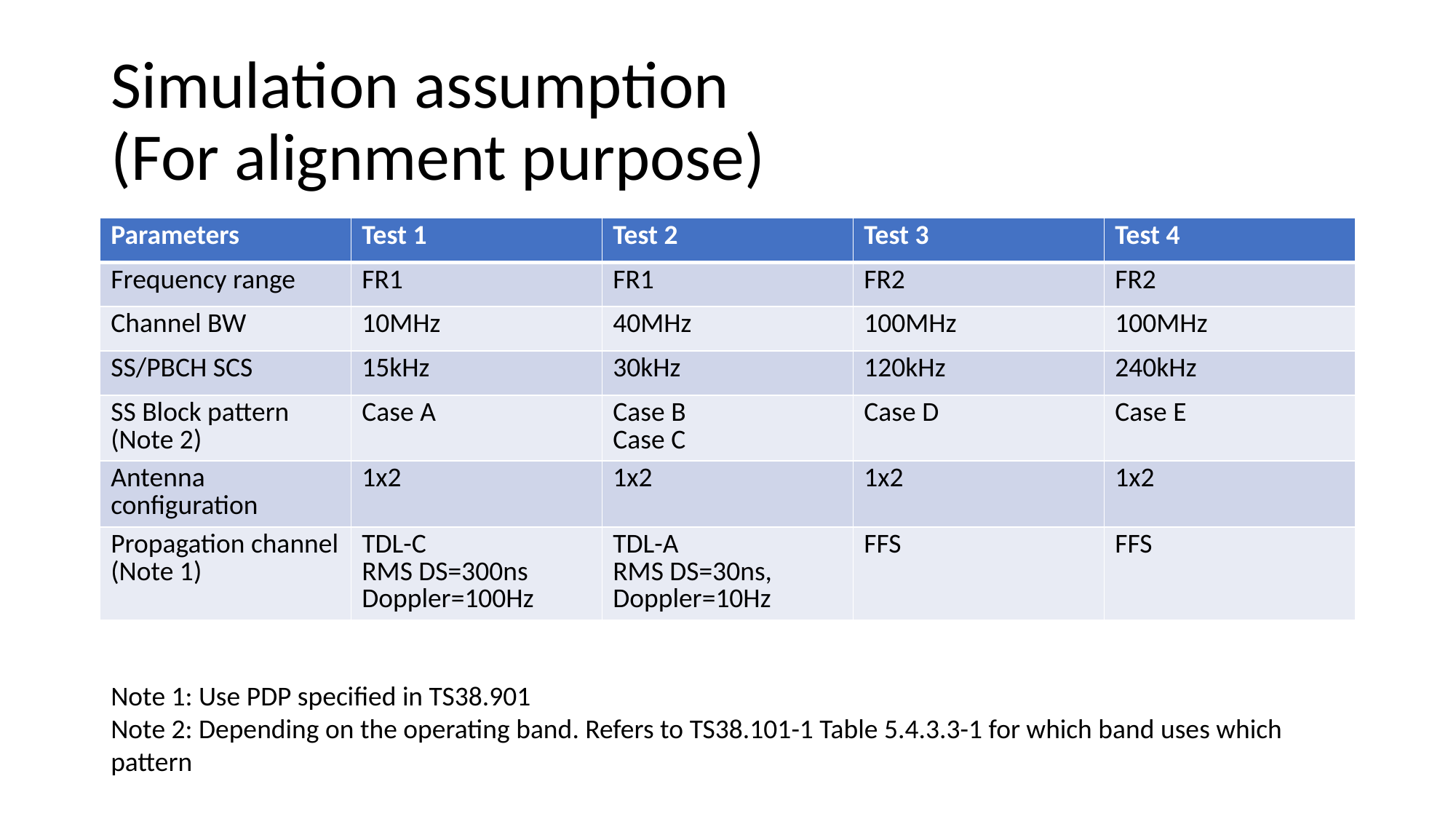

# Simulation assumption (For alignment purpose)
| Parameters | Test 1 | Test 2 | Test 3 | Test 4 |
| --- | --- | --- | --- | --- |
| Frequency range | FR1 | FR1 | FR2 | FR2 |
| Channel BW | 10MHz | 40MHz | 100MHz | 100MHz |
| SS/PBCH SCS | 15kHz | 30kHz | 120kHz | 240kHz |
| SS Block pattern (Note 2) | Case A | Case B Case C | Case D | Case E |
| Antenna configuration | 1x2 | 1x2 | 1x2 | 1x2 |
| Propagation channel (Note 1) | TDL-C RMS DS=300ns Doppler=100Hz | TDL-A RMS DS=30ns, Doppler=10Hz | FFS | FFS |
Note 1: Use PDP specified in TS38.901
Note 2: Depending on the operating band. Refers to TS38.101-1 Table 5.4.3.3-1 for which band uses which pattern